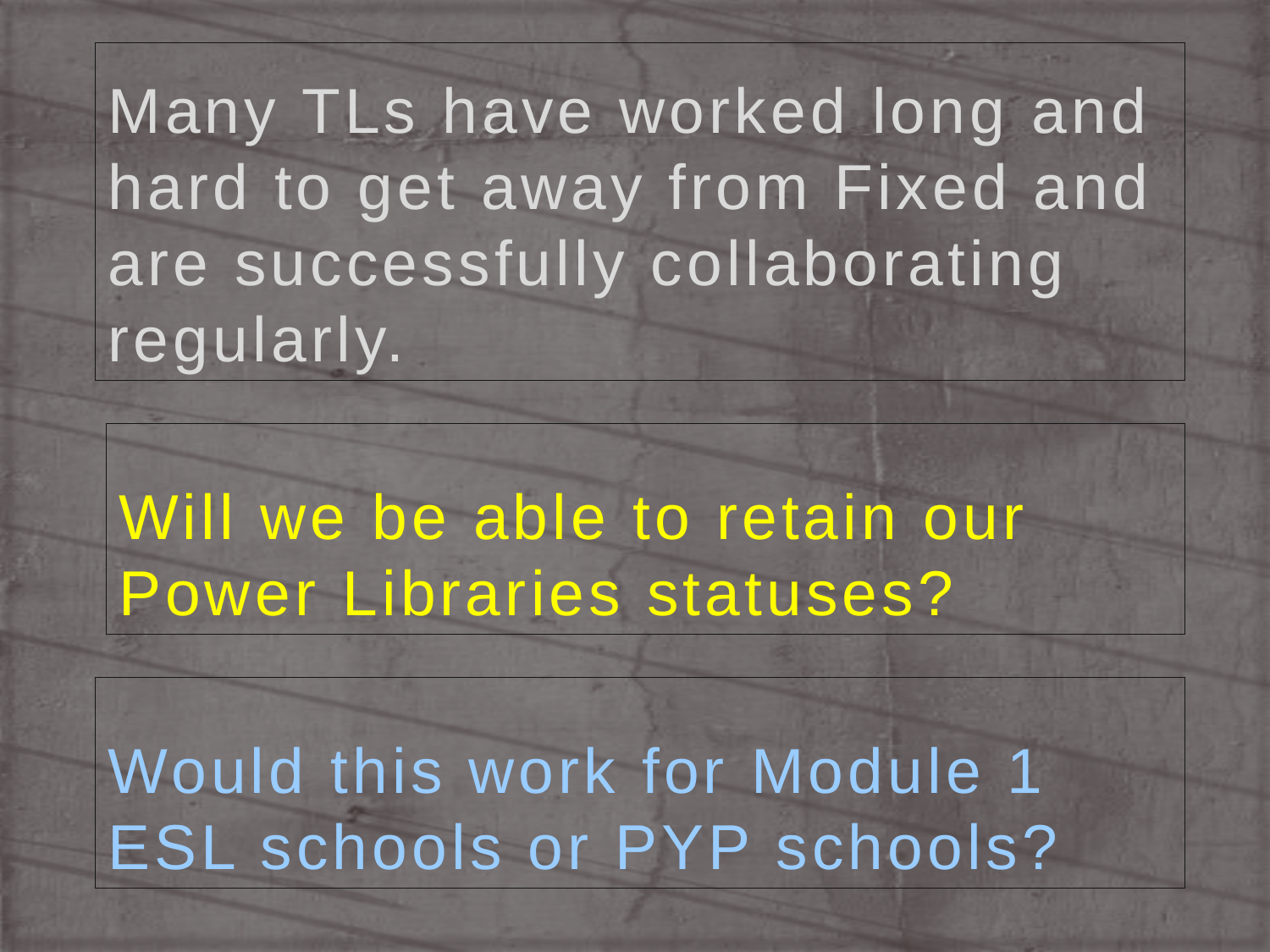

Many TLs have worked long and hard to get away from Fixed and are successfully collaborating regularly.
# Will we be able to retain our Power Libraries statuses?
Would this work for Module 1 ESL schools or PYP schools?